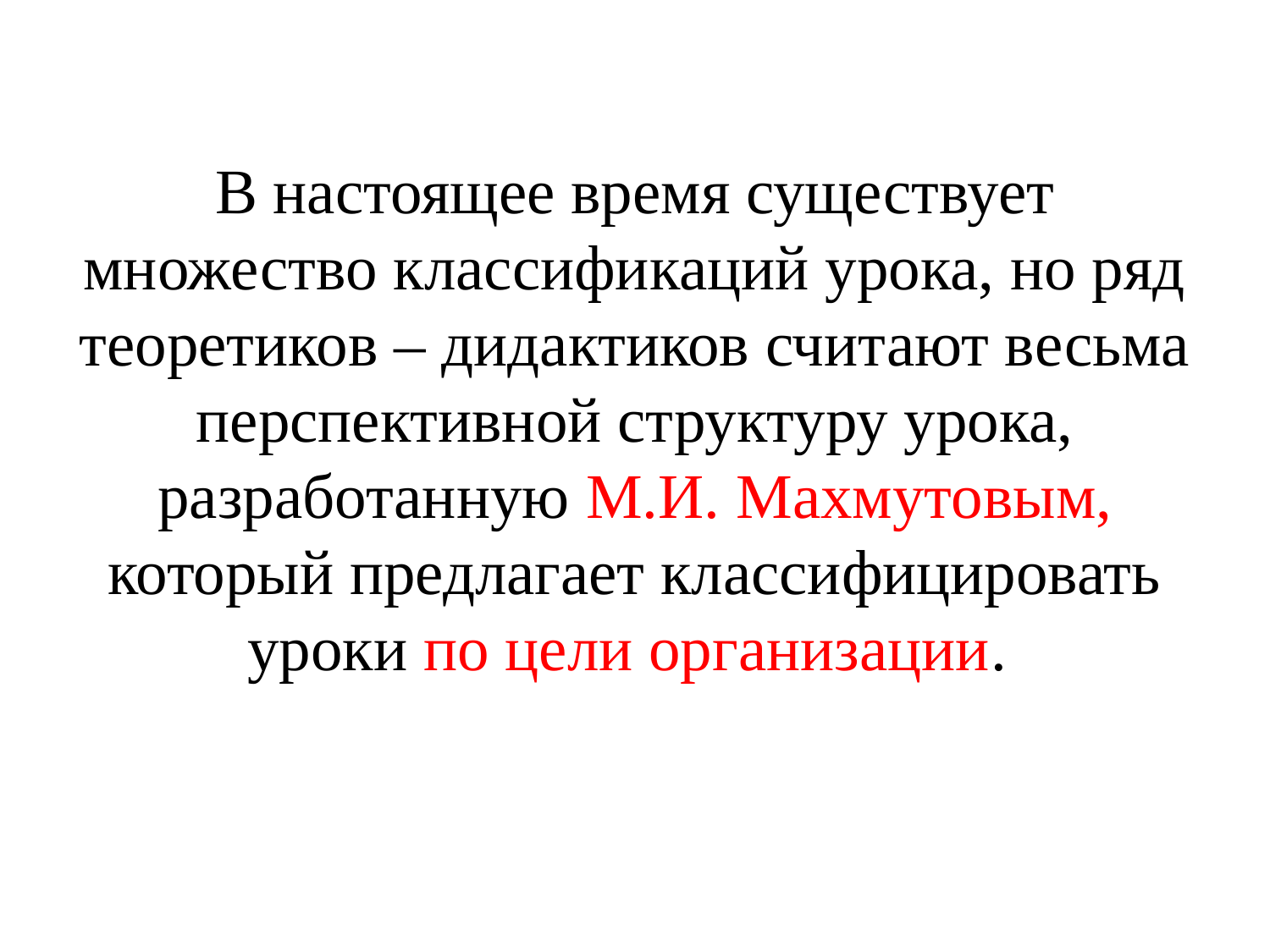

# В настоящее время существует множество классификаций урока, но ряд теоретиков – дидактиков считают весьма перспективной структуру урока, разработанную М.И. Махмутовым, который предлагает классифицировать уроки по цели организации.